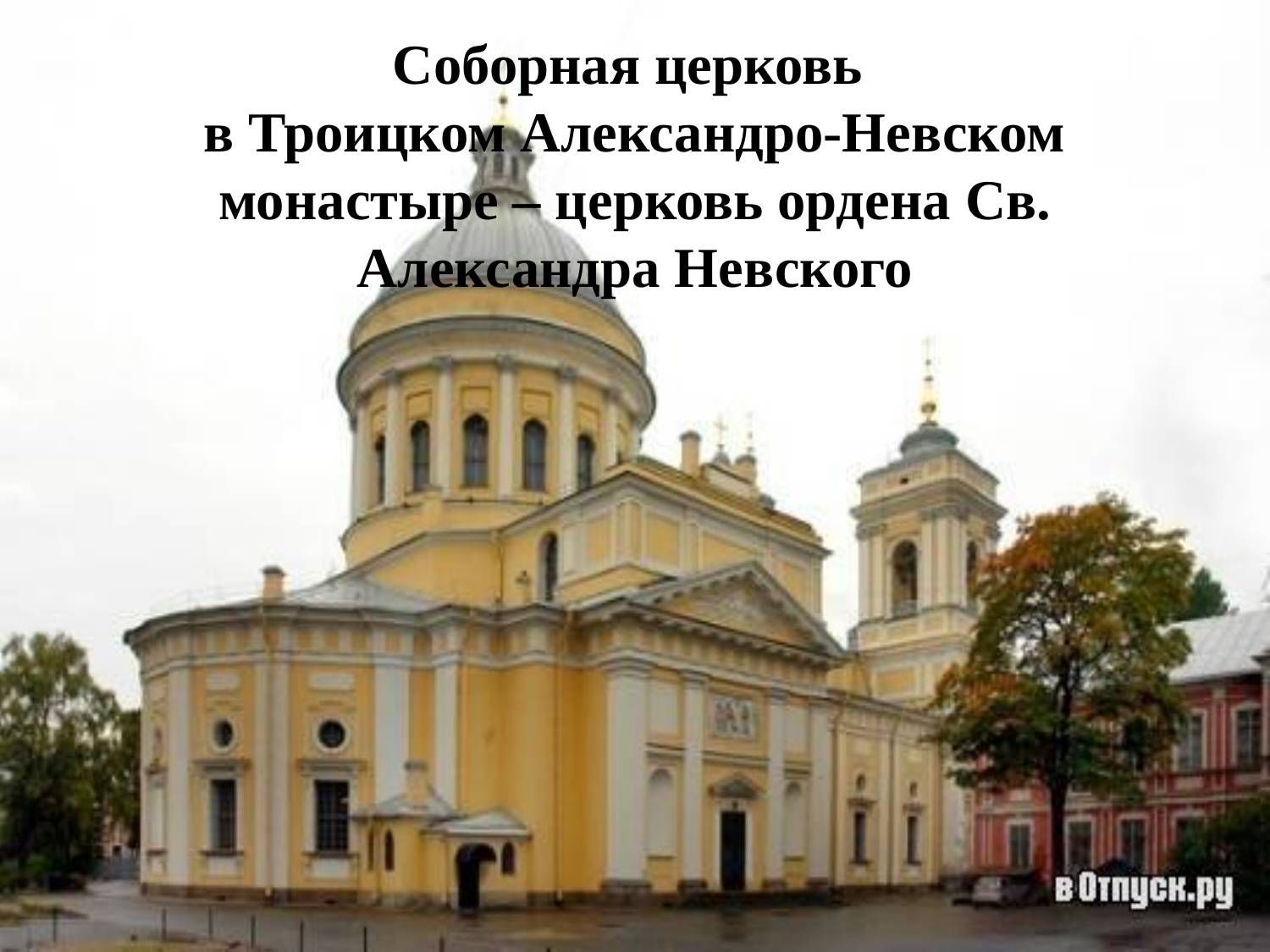

# Соборная церковь в Троицком Александро-Невском монастыре – церковь ордена Св. Александра Невского